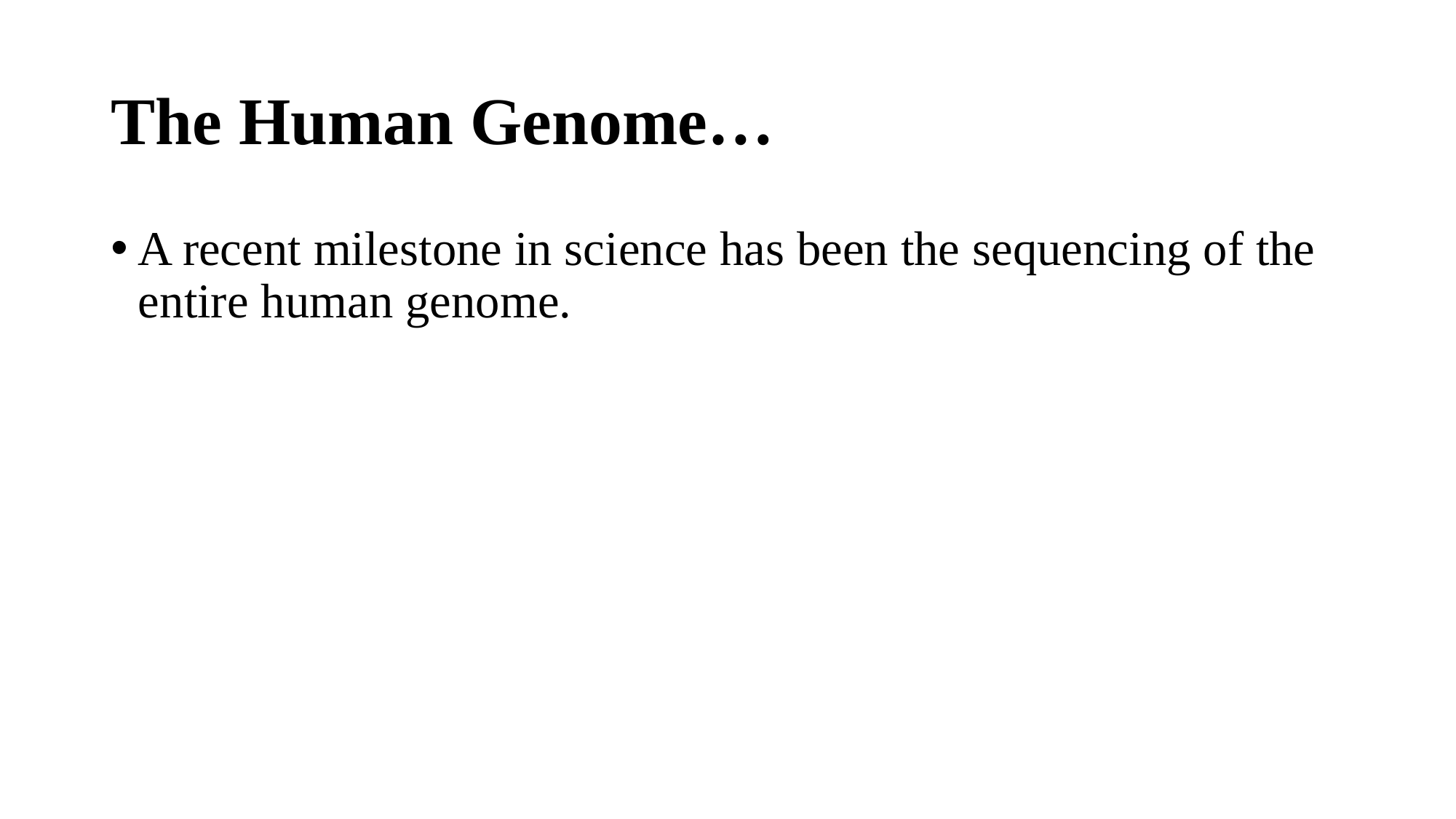

# The Human Genome…
A recent milestone in science has been the sequencing of the entire human genome.